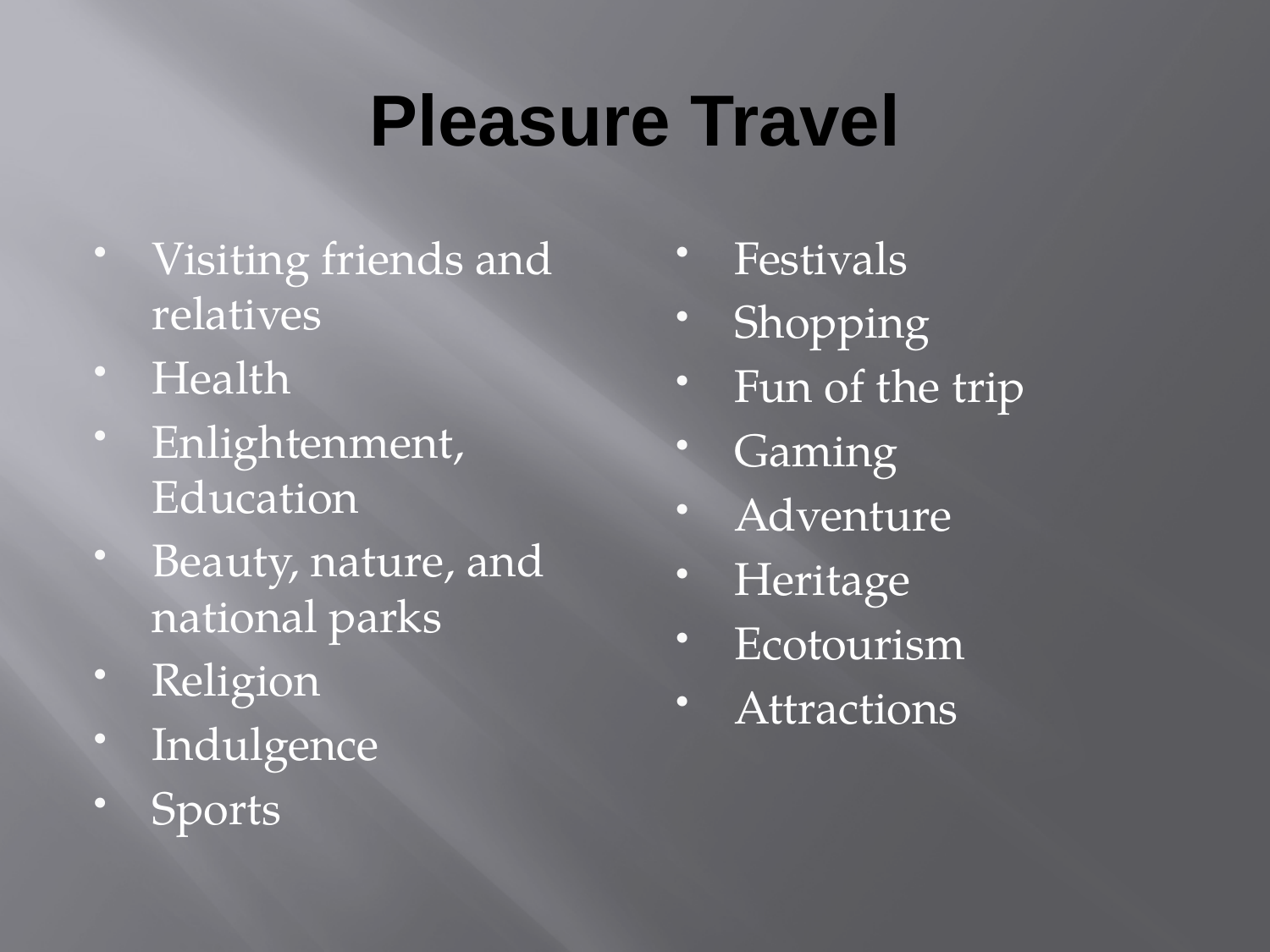

# Pleasure Travel
Visiting friends and relatives
Health
Enlightenment, Education
Beauty, nature, and national parks
Religion
Indulgence
Sports
Festivals
Shopping
Fun of the trip
Gaming
Adventure
Heritage
Ecotourism
Attractions